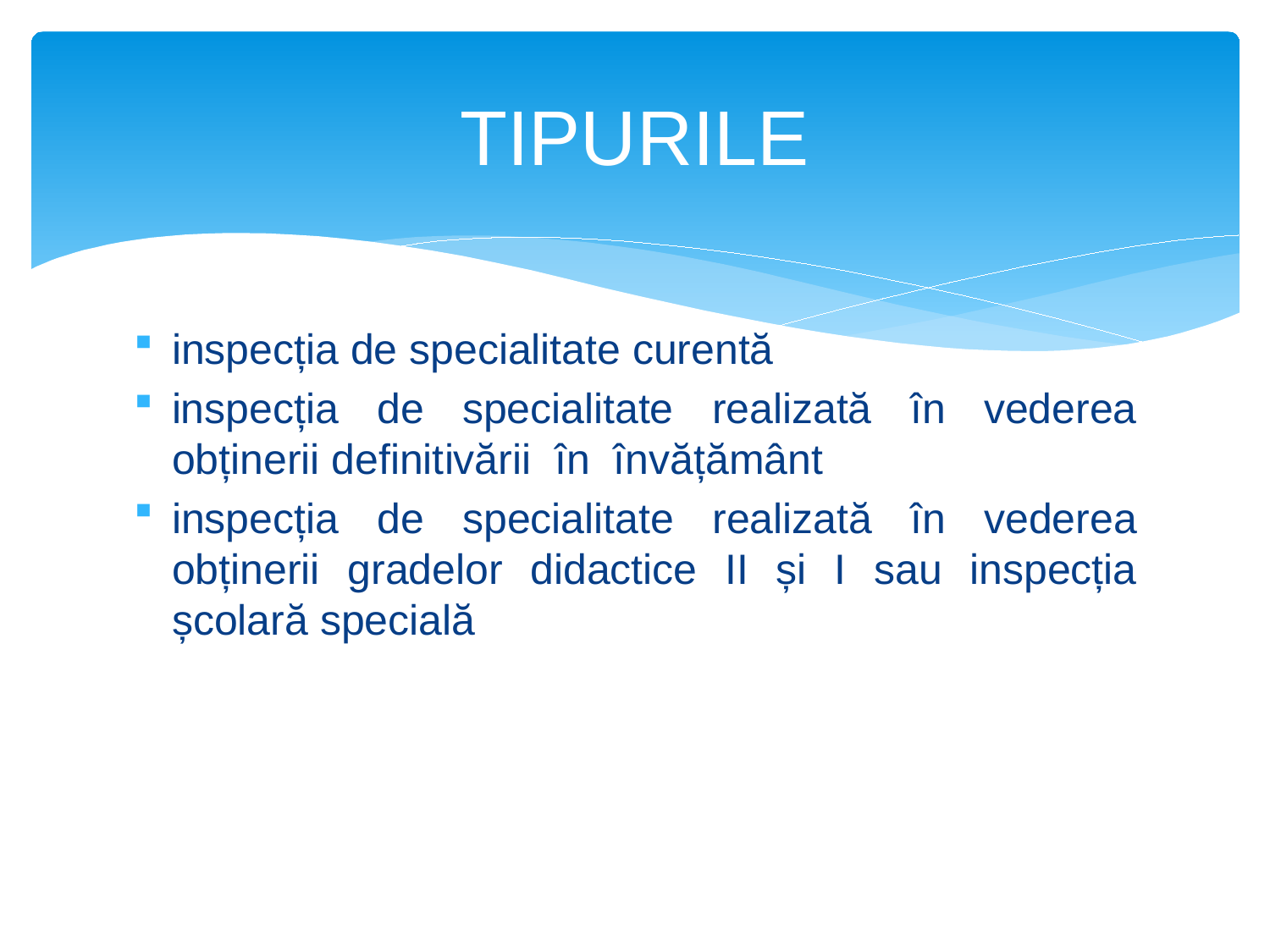

# TIPURILE

inspecția de specialitate curentă
inspecția de specialitate realizată în vederea obținerii definitivării  în  învățământ
inspecția de specialitate realizată în vederea obținerii gradelor didactice II și I sau inspecția școlară specială